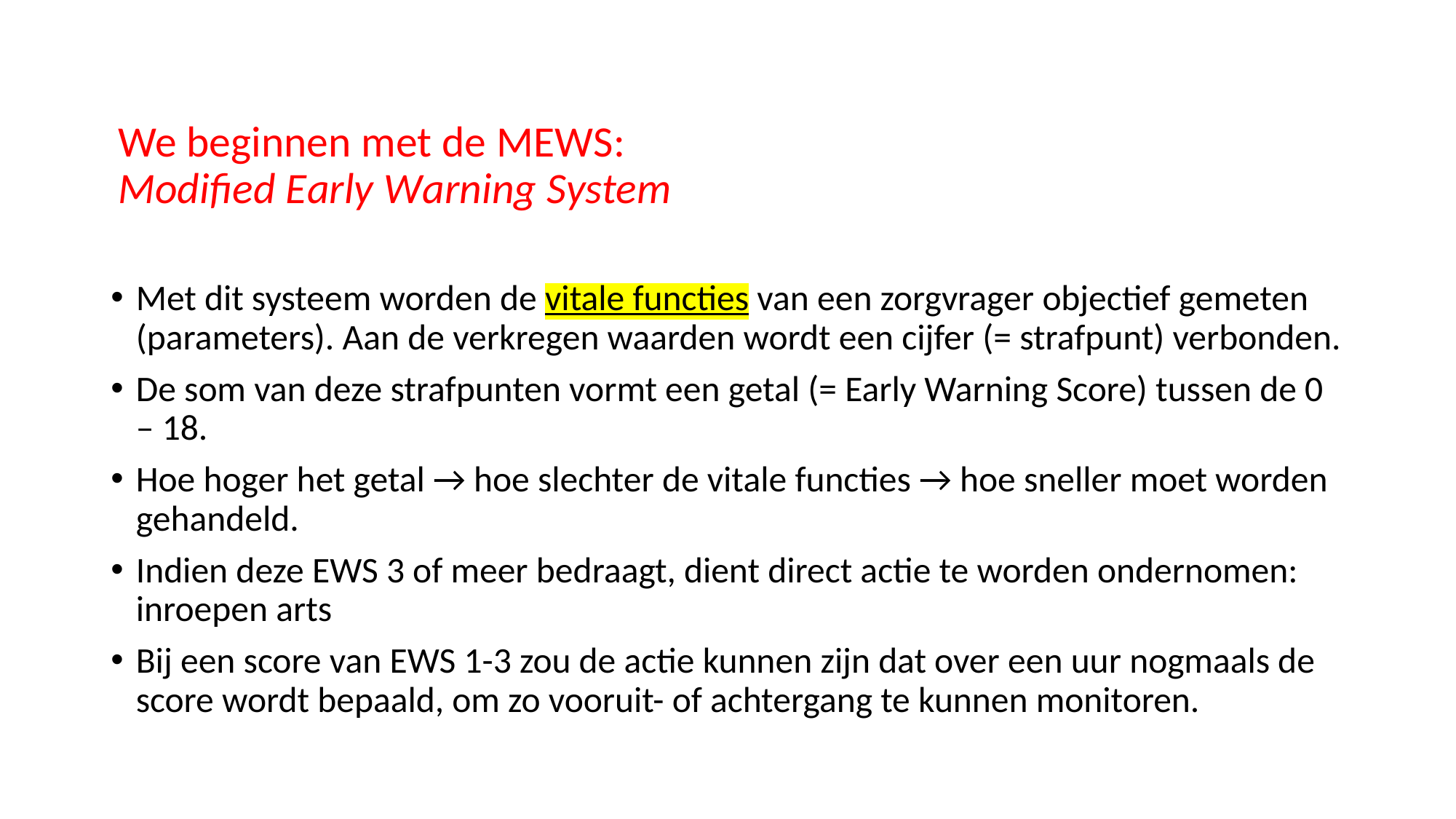

# We beginnen met de MEWS: Modified Early Warning System

Met dit systeem worden de vitale functies van een zorgvrager objectief gemeten (parameters). Aan de verkregen waarden wordt een cijfer (= strafpunt) verbonden.
De som van deze strafpunten vormt een getal (= Early Warning Score) tussen de 0 – 18.
Hoe hoger het getal → hoe slechter de vitale functies → hoe sneller moet worden gehandeld.
Indien deze EWS 3 of meer bedraagt, dient direct actie te worden ondernomen: inroepen arts
Bij een score van EWS 1-3 zou de actie kunnen zijn dat over een uur nogmaals de score wordt bepaald, om zo vooruit- of achtergang te kunnen monitoren.